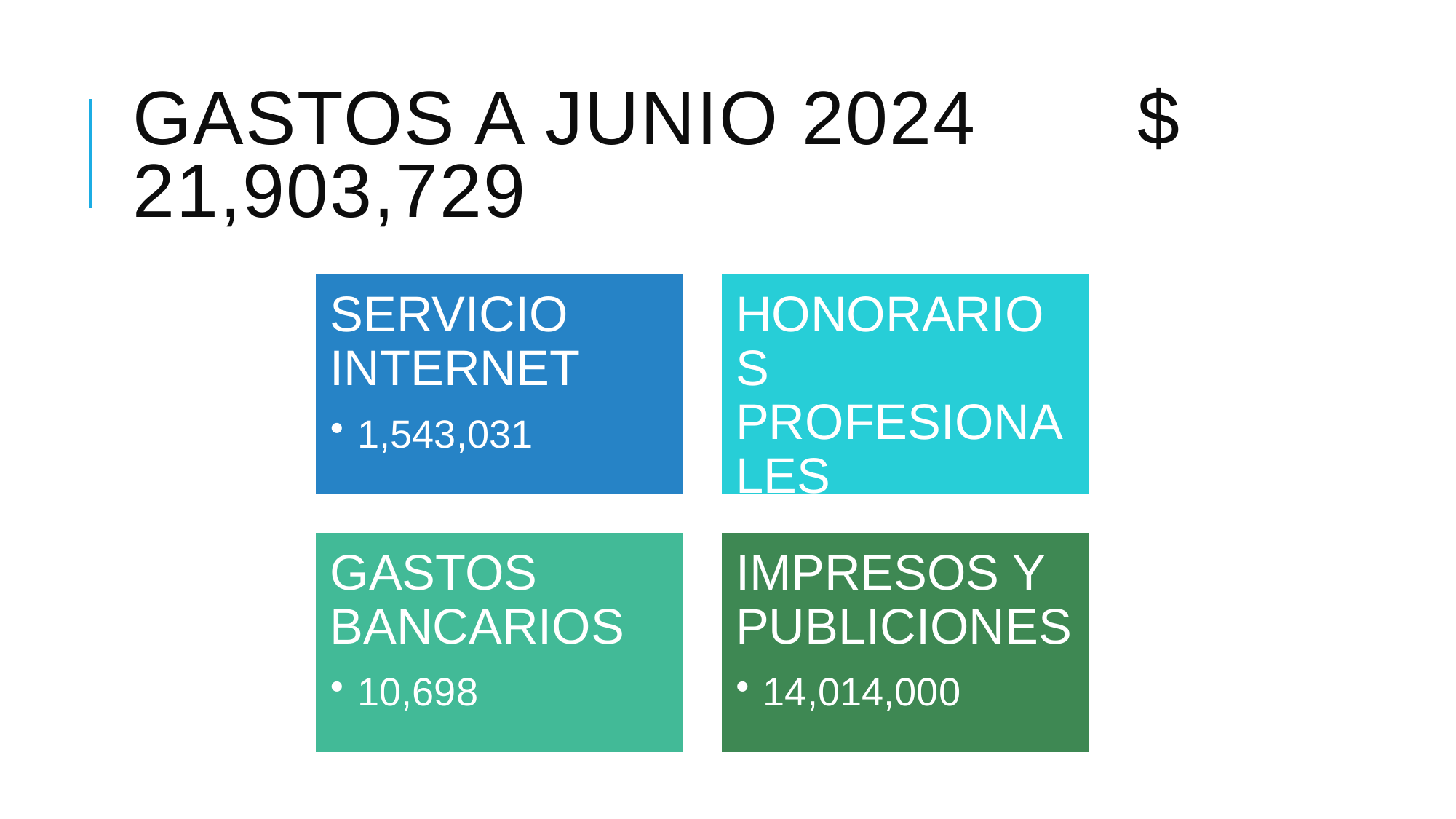

# GASTOS A JUNIO 2024		 $ 21,903,729
SERVICIO INTERNET
1,543,031
HONORARIOS PROFESIONALES
6,336,000
GASTOS BANCARIOS
10,698
IMPRESOS Y PUBLICIONES
14,014,000